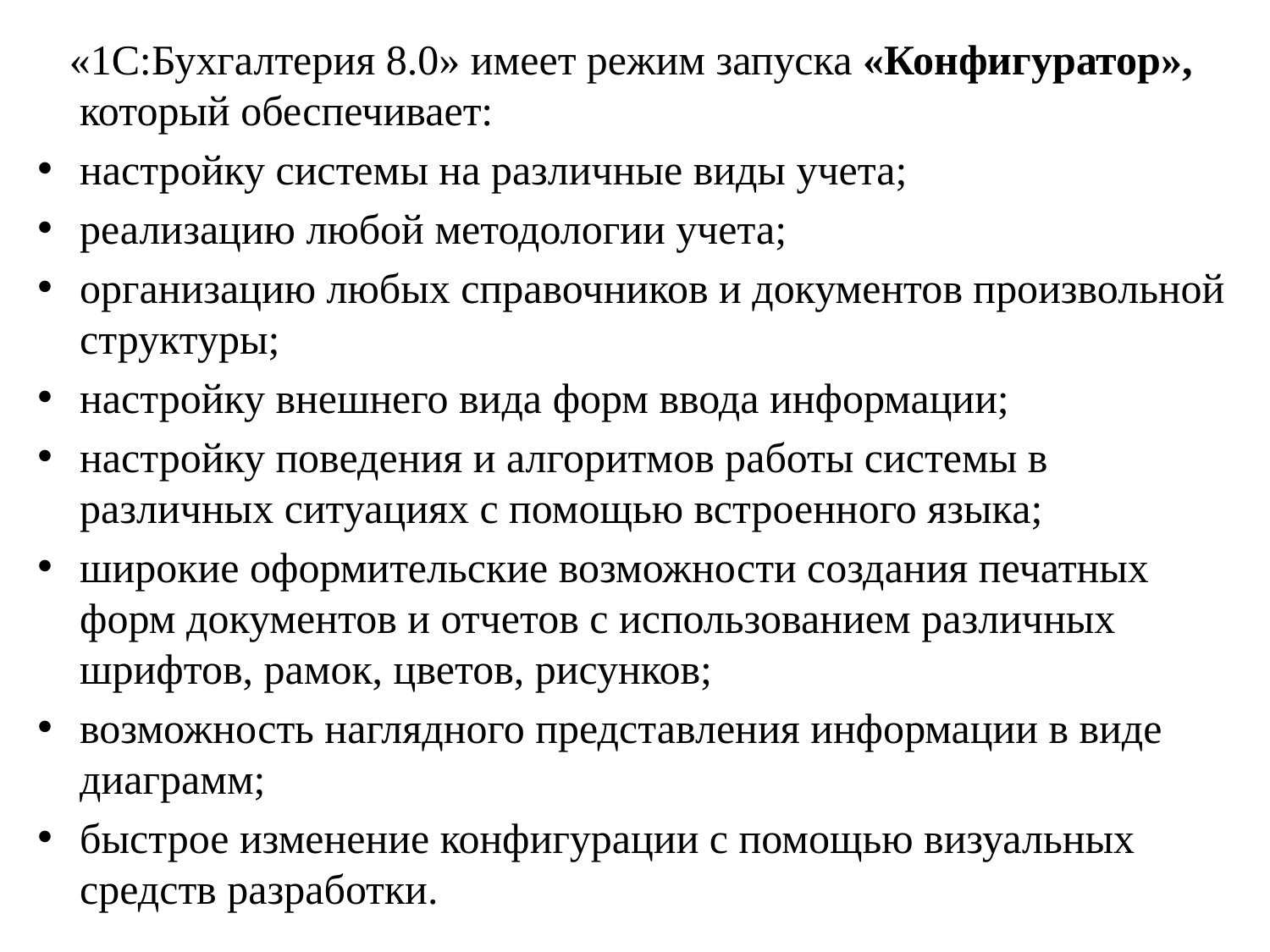

«1С:Бухгалтерия 8.0» имеет режим запуска «Конфигуратор», который обеспечивает:
настройку системы на различные виды учета;
реализацию любой методологии учета;
организацию любых справочников и документов произвольной структуры;
настройку внешнего вида форм ввода информации;
настройку поведения и алгоритмов работы системы в различных ситуациях с помощью встроенного языка;
широкие оформительские возможности создания печатных форм документов и отчетов с использованием различных шрифтов, рамок, цветов, рисунков;
возможность наглядного представления информации в виде диаграмм;
быстрое изменение конфигурации с помощью визуальных средств разработки.